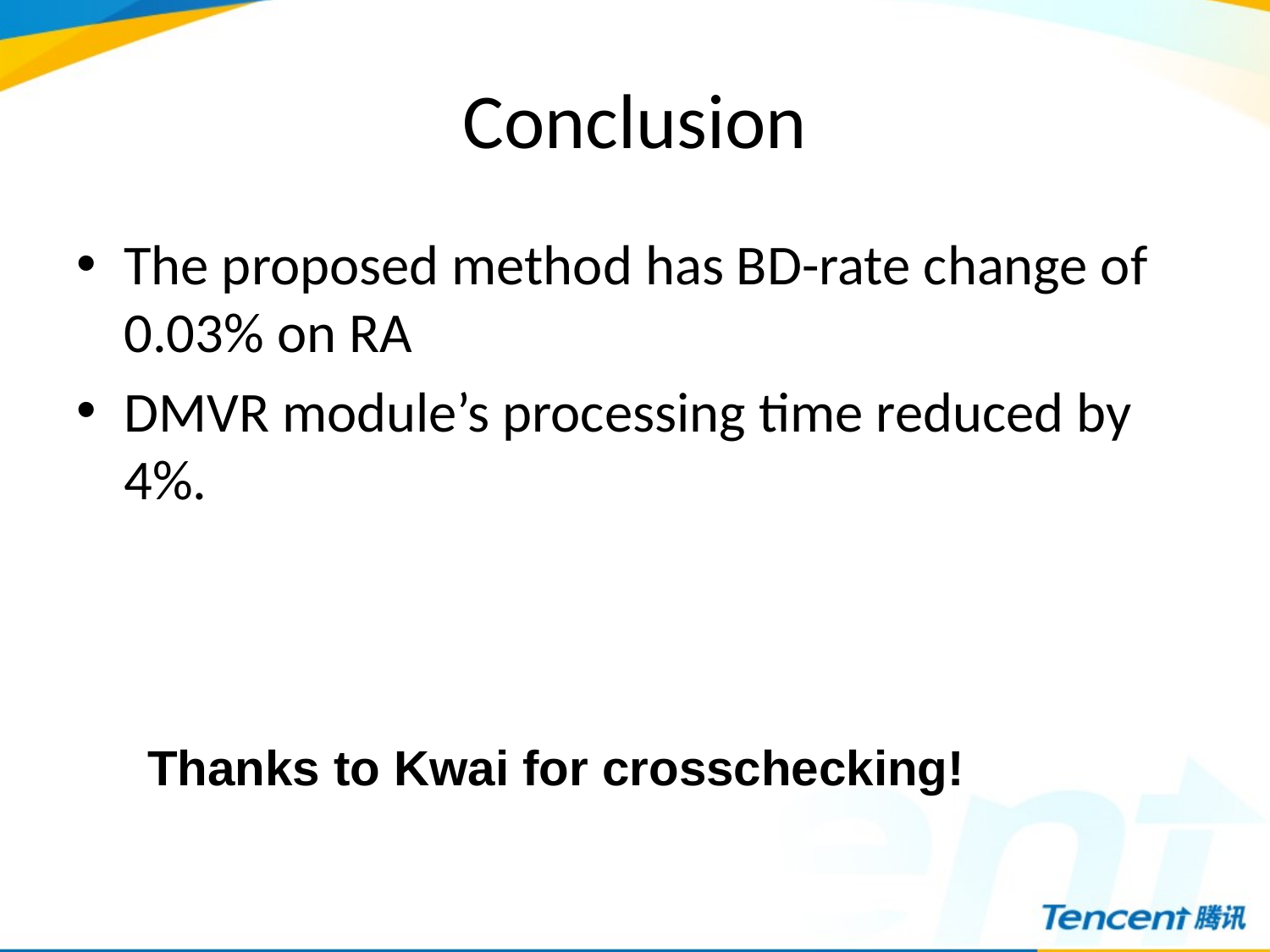

# Conclusion
The proposed method has BD-rate change of 0.03% on RA
DMVR module’s processing time reduced by 4%.

Thanks to Kwai for crosschecking!